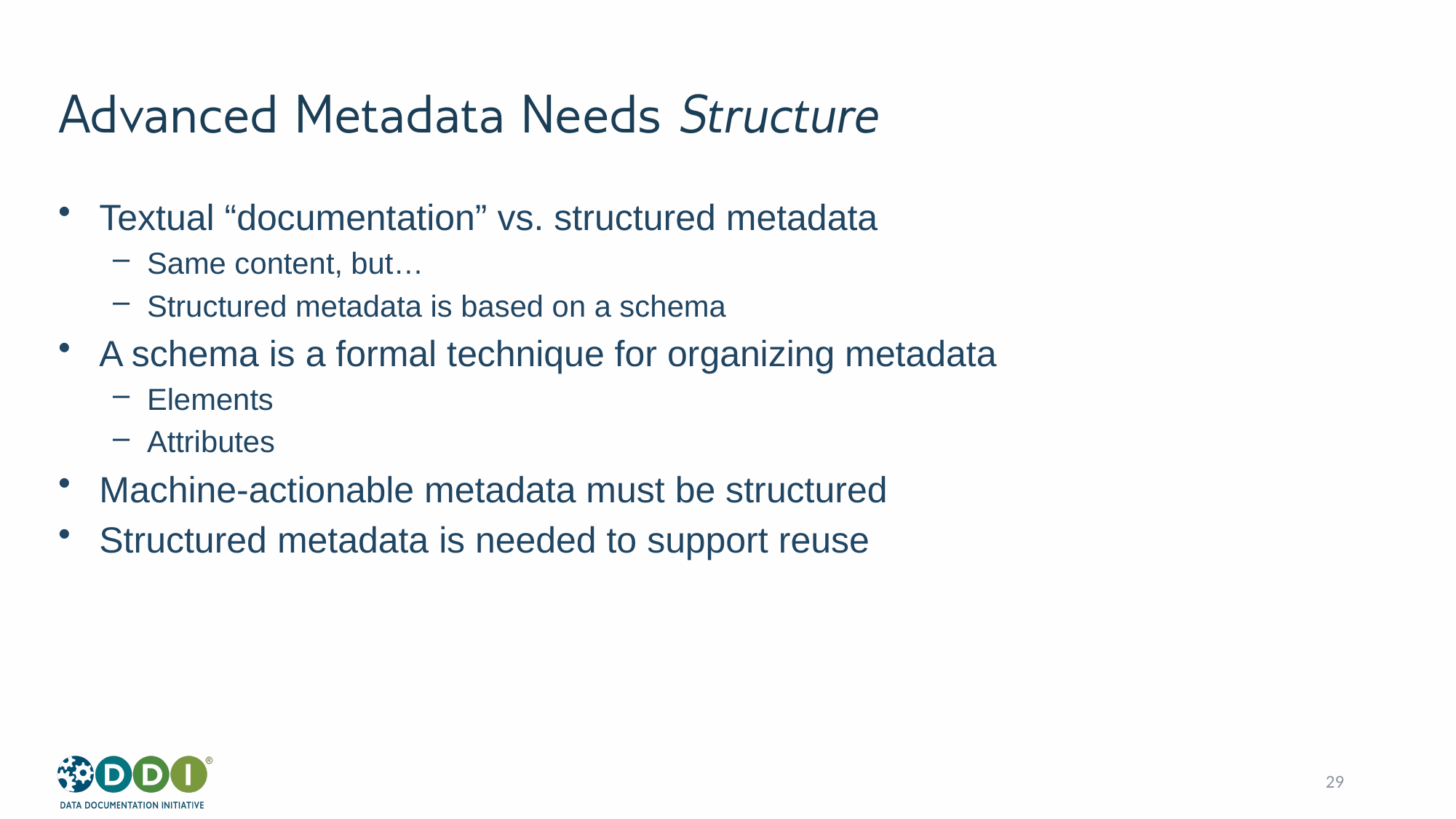

# Advanced Metadata Needs Structure
Textual “documentation” vs. structured metadata
Same content, but…
Structured metadata is based on a schema
A schema is a formal technique for organizing metadata
Elements
Attributes
Machine-actionable metadata must be structured
Structured metadata is needed to support reuse
29